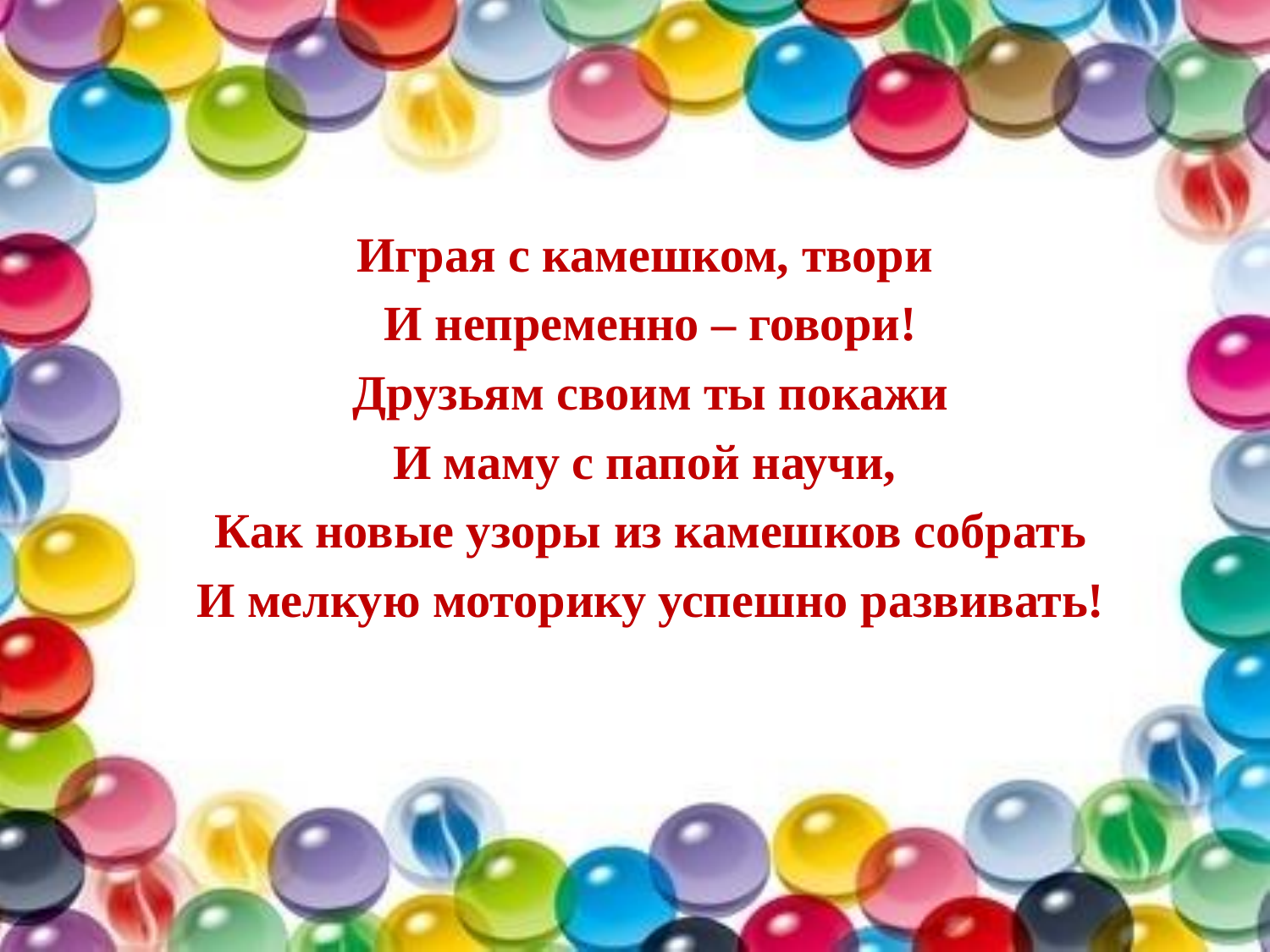

Играя с камешком, твори
И непременно – говори!
Друзьям своим ты покажи
И маму с папой научи,
Как новые узоры из камешков собрать
И мелкую моторику успешно развивать!